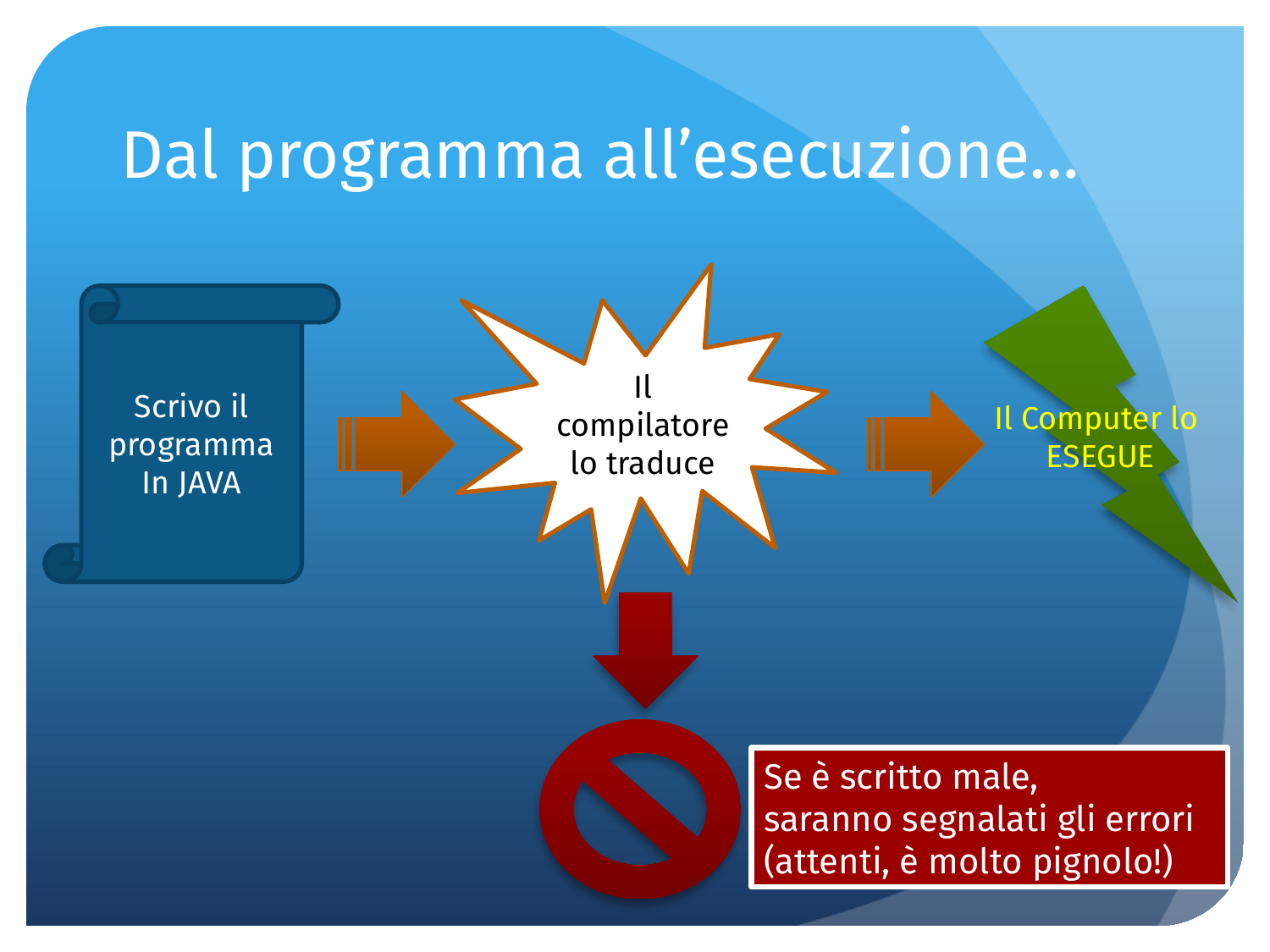

# Dal programma all’esecuzione…
Il compilatore lo traduce
Scrivo il programma
In JAVA

Il Computer lo
ESEGUE

Se è scritto male,
saranno segnalati gli errori
(attenti, è molto pignolo!)